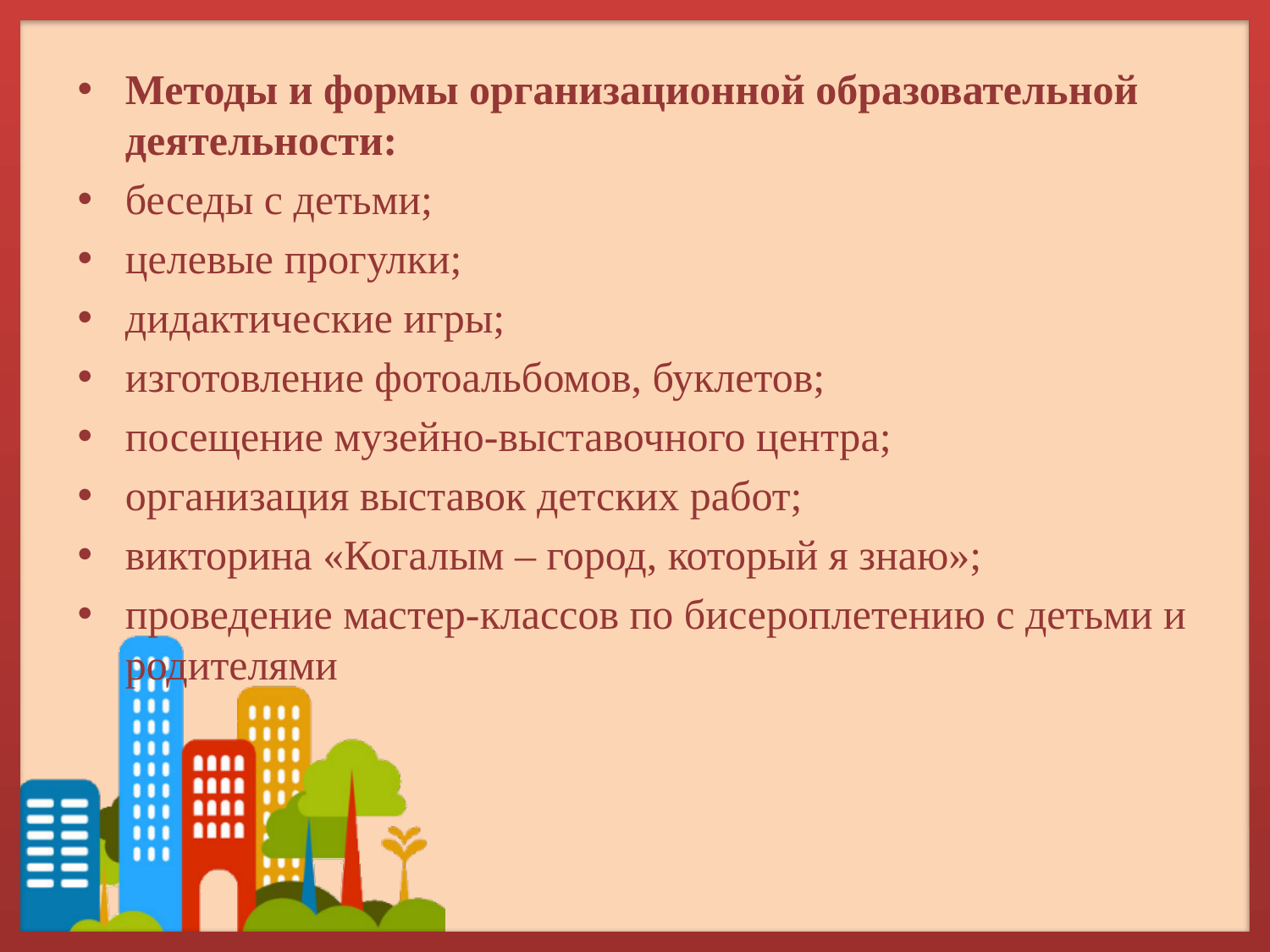

Методы и формы организационной образовательной деятельности:
беседы с детьми;
целевые прогулки;
дидактические игры;
изготовление фотоальбомов, буклетов;
посещение музейно-выставочного центра;
организация выставок детских работ;
викторина «Когалым – город, который я знаю»;
проведение мастер-классов по бисероплетению с детьми и родителями